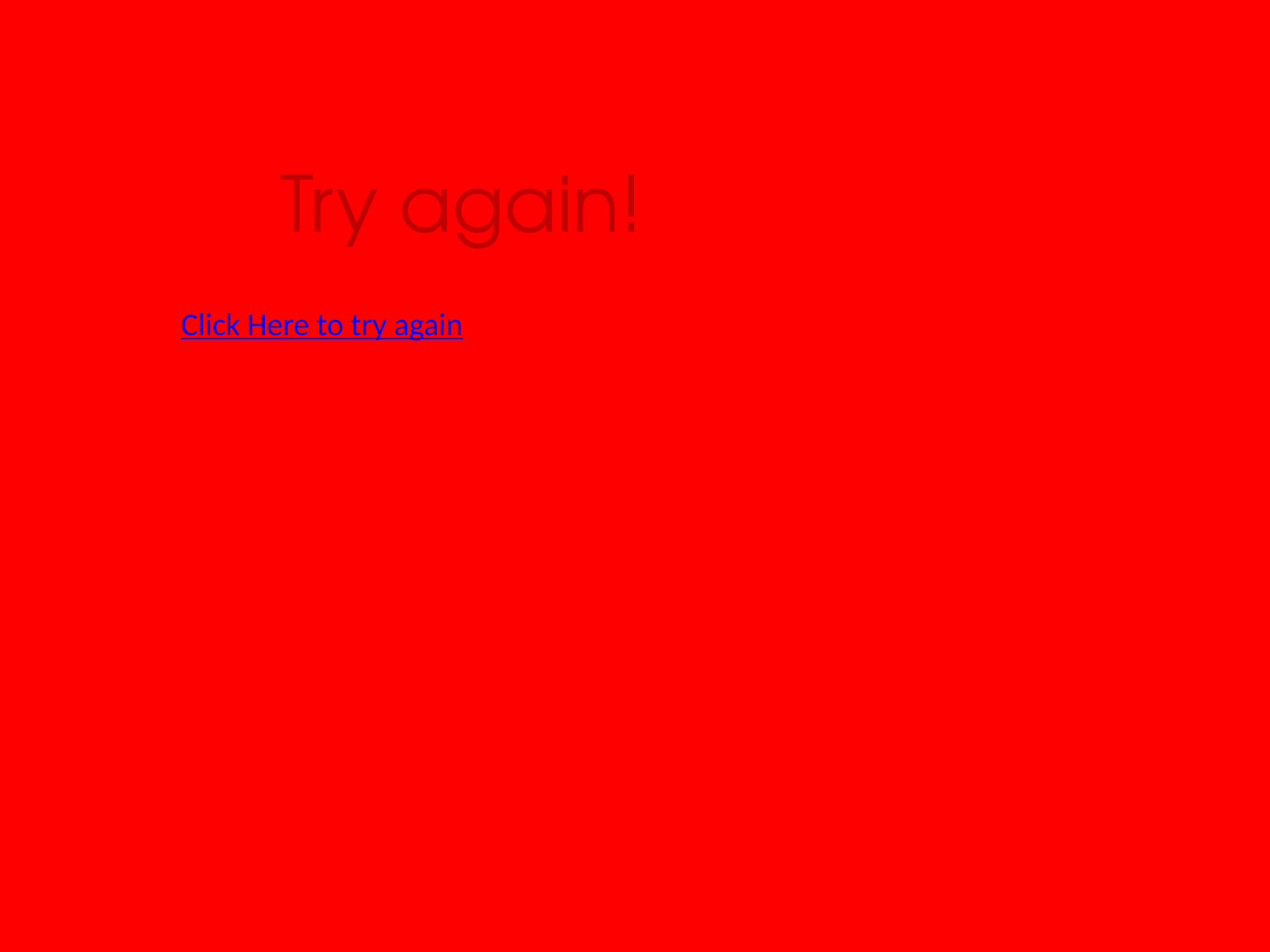

Try again!
Click Here to try again